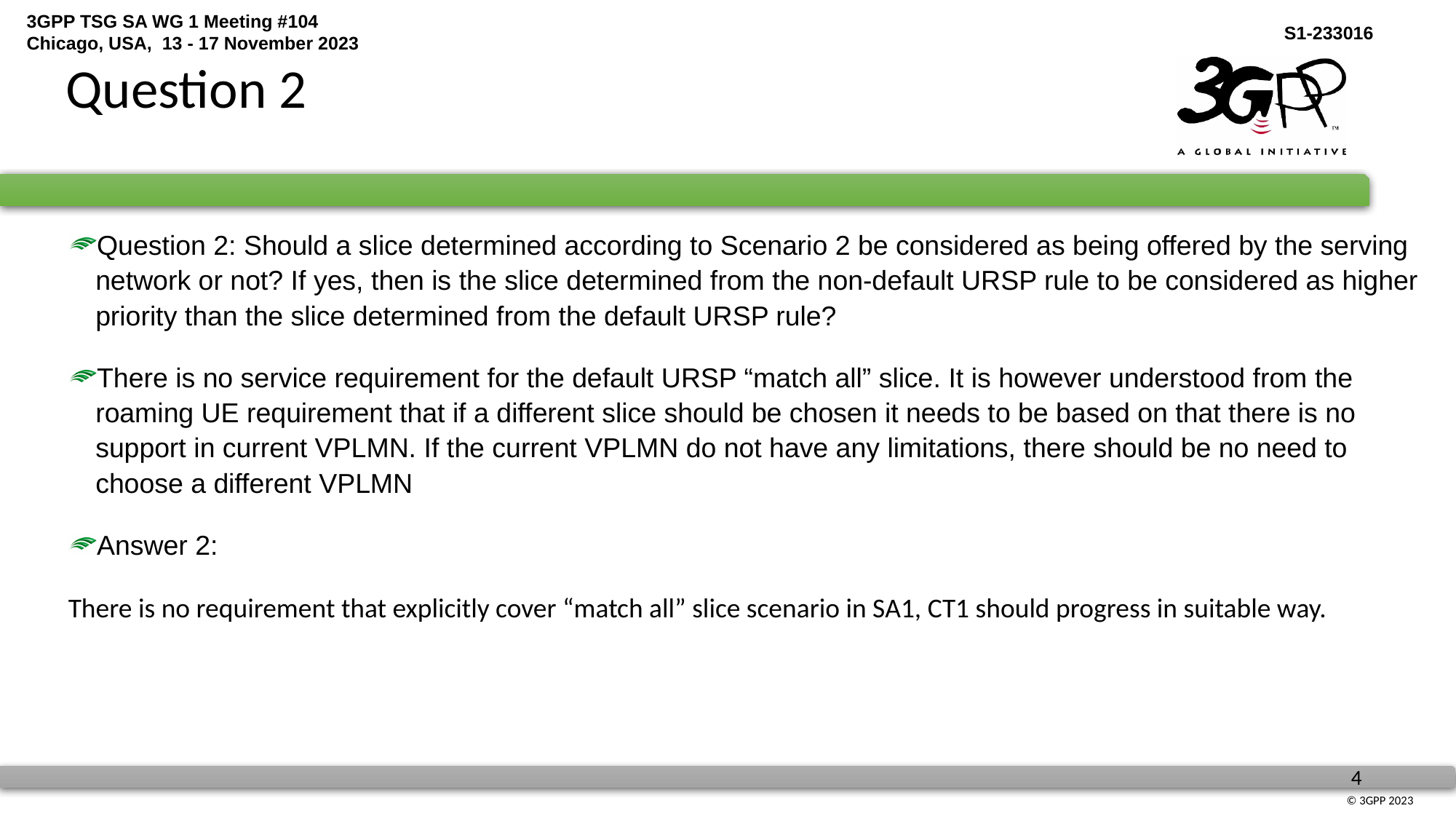

# Question 2
Question 2: Should a slice determined according to Scenario 2 be considered as being offered by the serving network or not? If yes, then is the slice determined from the non-default URSP rule to be considered as higher priority than the slice determined from the default URSP rule?
There is no service requirement for the default URSP “match all” slice. It is however understood from the roaming UE requirement that if a different slice should be chosen it needs to be based on that there is no support in current VPLMN. If the current VPLMN do not have any limitations, there should be no need to choose a different VPLMN
Answer 2:
There is no requirement that explicitly cover “match all” slice scenario in SA1, CT1 should progress in suitable way.